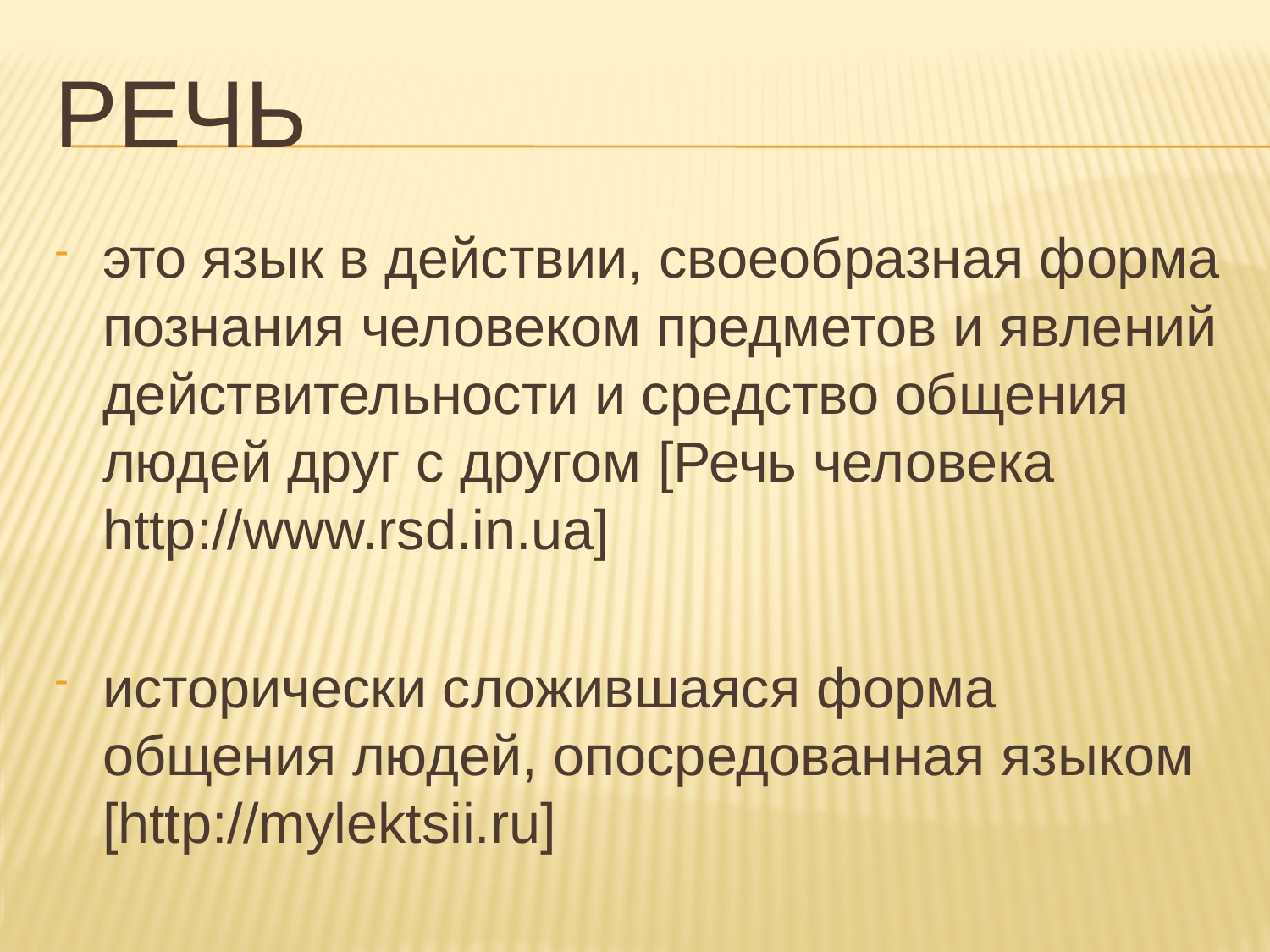

# Речь
это язык в действии, своеобразная форма познания человеком предметов и явлений действительности и средство общения людей друг с другом [Речь человека http://www.rsd.in.ua]

исторически сложившаяся форма общения людей, опосредованная языком [http://mylektsii.ru]